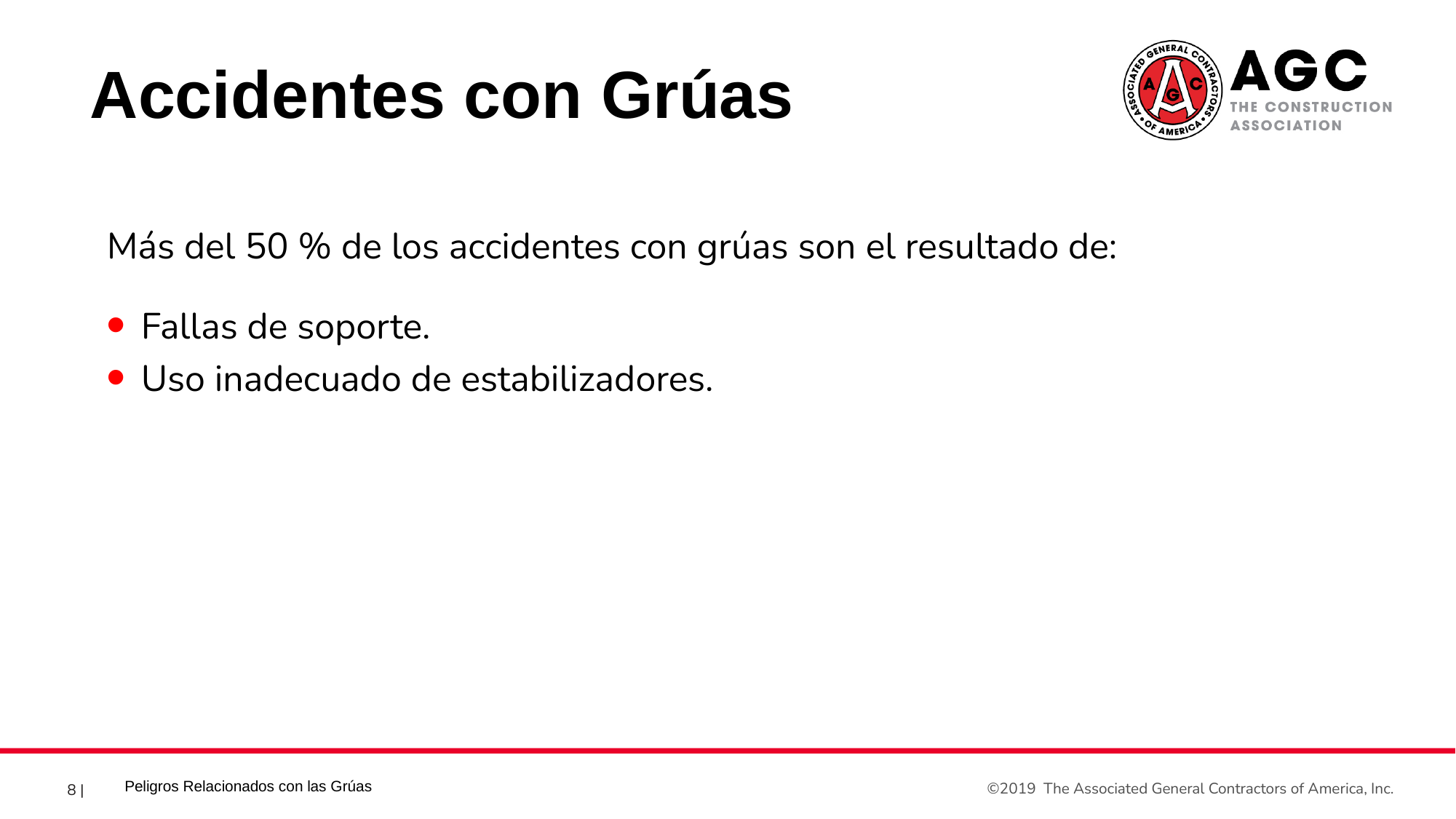

Accidentes con Grúas

Más del 50 % de los accidentes con grúas son el resultado de:

Fallas de soporte.
Uso inadecuado de estabilizadores.
Peligros Relacionados con las Grúas